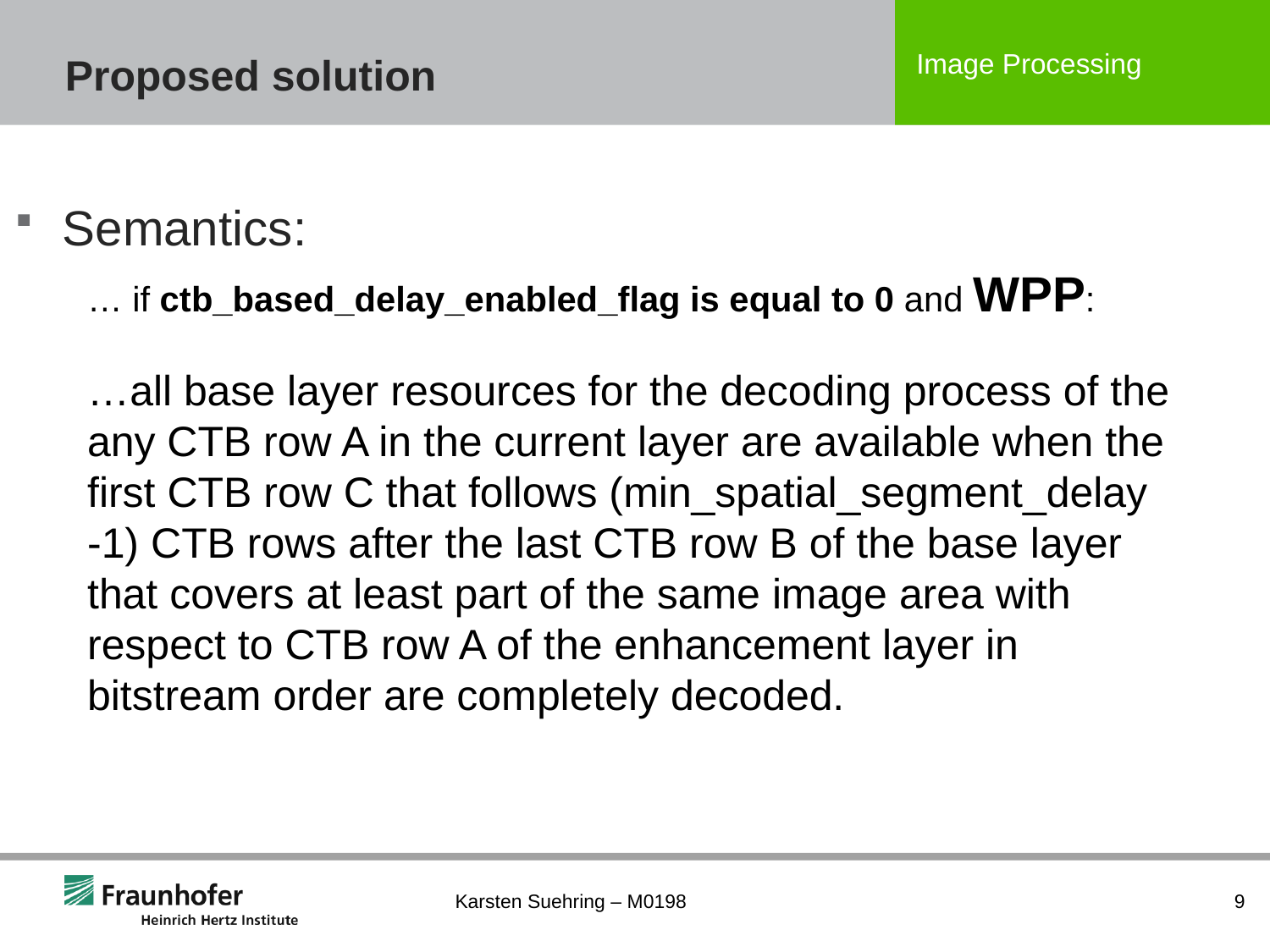

# Proposed solution
Semantics:
… if ctb_based_delay_enabled_flag is equal to 0 and WPP:

…all base layer resources for the decoding process of the any CTB row A in the current layer are available when the first CTB row C that follows (min_spatial_segment_delay  -1) CTB rows after the last CTB row B of the base layer that covers at least part of the same image area with respect to CTB row A of the enhancement layer in bitstream order are completely decoded.
Karsten Suehring – M0198
9